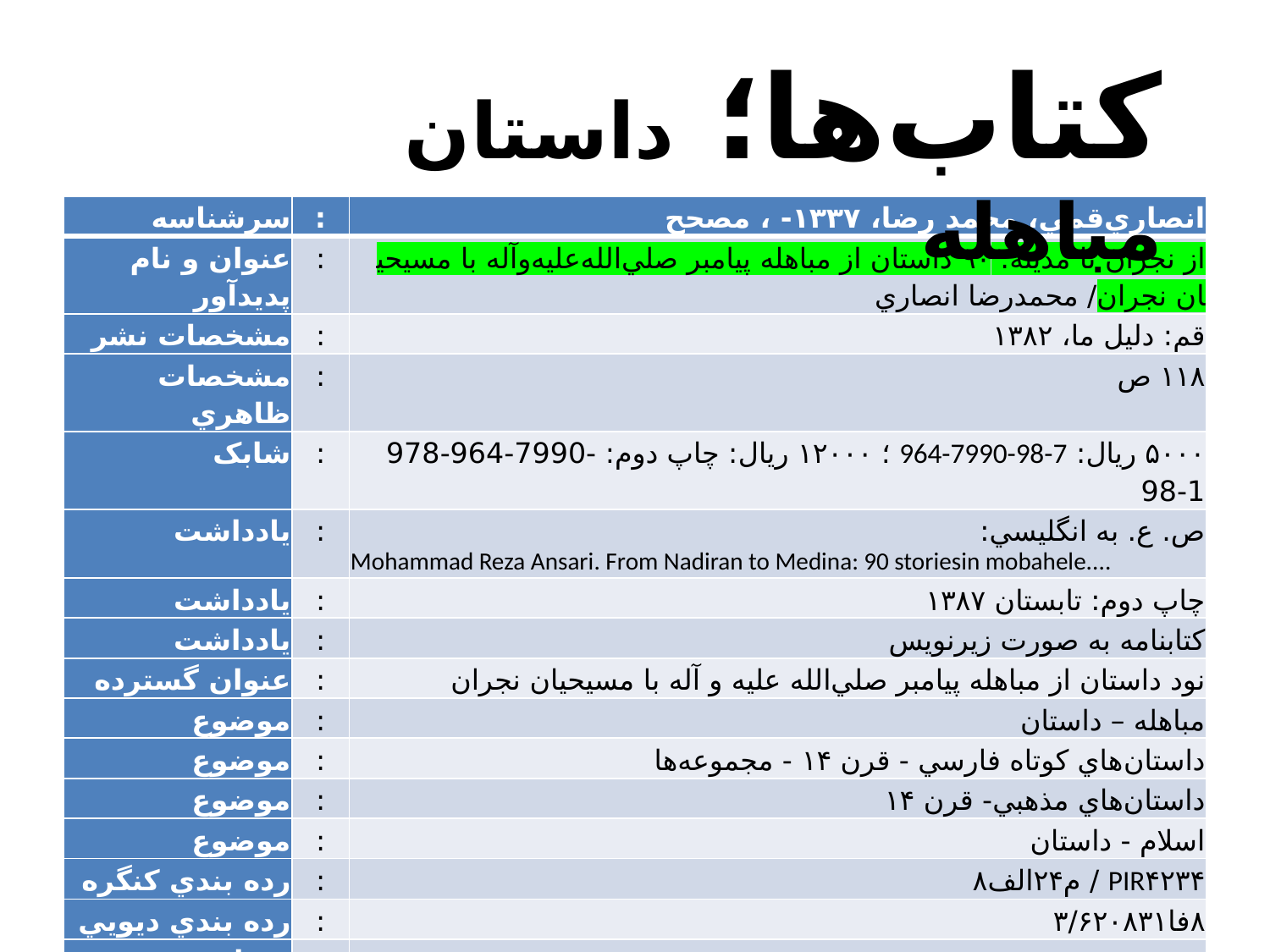

کتاب‌ها؛ داستان مباهله
| ‏سرشناسه | : | ان‍ص‍اري‌ق‍م‍ي‌، م‍ح‍م‍د رض‍ا، ۱۳۳۷- ، م‍ص‍ح‍ح‌ |
| --- | --- | --- |
| ‏عنوان و نام پديدآور | : | از ن‍ج‍ران‌ ت‍ا م‍دي‍ن‍ه‌‏‫: ۹۰ داس‍ت‍ان‌ از م‍ب‍اه‍ل‍ه‌ پ‍ي‍ام‍ب‍ر ص‍ل‍ي‌ال‍ل‍ه‌‌ع‍ل‍ي‍ه‌‌و‌آل‍ه‌ ب‍ا م‍س‍ي‍ح‍ي‍ان‌ ن‍ج‍ران‌/ م‍ح‍م‍درض‍ا ان‍ص‍اري‌ |
| ‏مشخصات نشر | : | ‏‫ق‍م‌‏‫: دل‍ي‍ل‌ م‍ا‏‫، ۱۳۸۲ |
| ‏مشخصات ظاهري | : | ‏‫۱۱۸ ص |
| ‏شابک | : | ‏‫۵۰۰۰ ري‍ال‌‏‫: ‏‫‎964-7990-98-7 ؛ ‏‫۱۲۰۰۰ ريال‏‫: چاپ دوم‏‫: ‏‫978-964-7990-98-1 |
| ‏يادداشت | : | ‏‫ص. ع. به انگليسي: Mohammad Reza Ansari. From Nadiran to Medina: 90 storiesin mobahele.... |
| ‏يادداشت | : | ‏‫چاپ دوم: تابستان ۱۳۸۷ |
| ‏يادداشت | : | ک‍ت‍اب‍ن‍ام‍ه‌ ب‍ه‌ ص‍ورت‌ زي‍رن‍وي‍س‌ |
| ‏عنوان گسترده | : | نود داس‍ت‍ان‌ از م‍ب‍اه‍ل‍ه‌ پ‍ي‍ام‍ب‍ر ص‍ل‍ي‌ال‍ل‍ه‌ ع‍ل‍ي‍ه‌ و آل‍ه‌ ب‍ا م‍س‍ي‍ح‍ي‍ان‌ ن‍ج‍ران‌ |
| ‏موضوع | : | مباهله – داستان |
| ‏موضوع | : | داستان‌هاي کوتاه فارسي - قرن ۱۴ - مجموعه‌ها |
| ‏موضوع | : | داستان‌هاي مذهبي- قرن ۱۴ |
| ‏موضوع | : | اسلام - داستان |
| ‏رده بندي کنگره | : | ‏‫PIR۴۲۳۴ / م۲۴‏‫ال‍ف‌۸ |
| ‏رده بندي ديويي | : | ‏‫۸فا۳/۶۲۰۸۳۱ |
| ‏شماره کتابشناسي ملي | : | م‌۸۲-۲۷۸۷۴ |